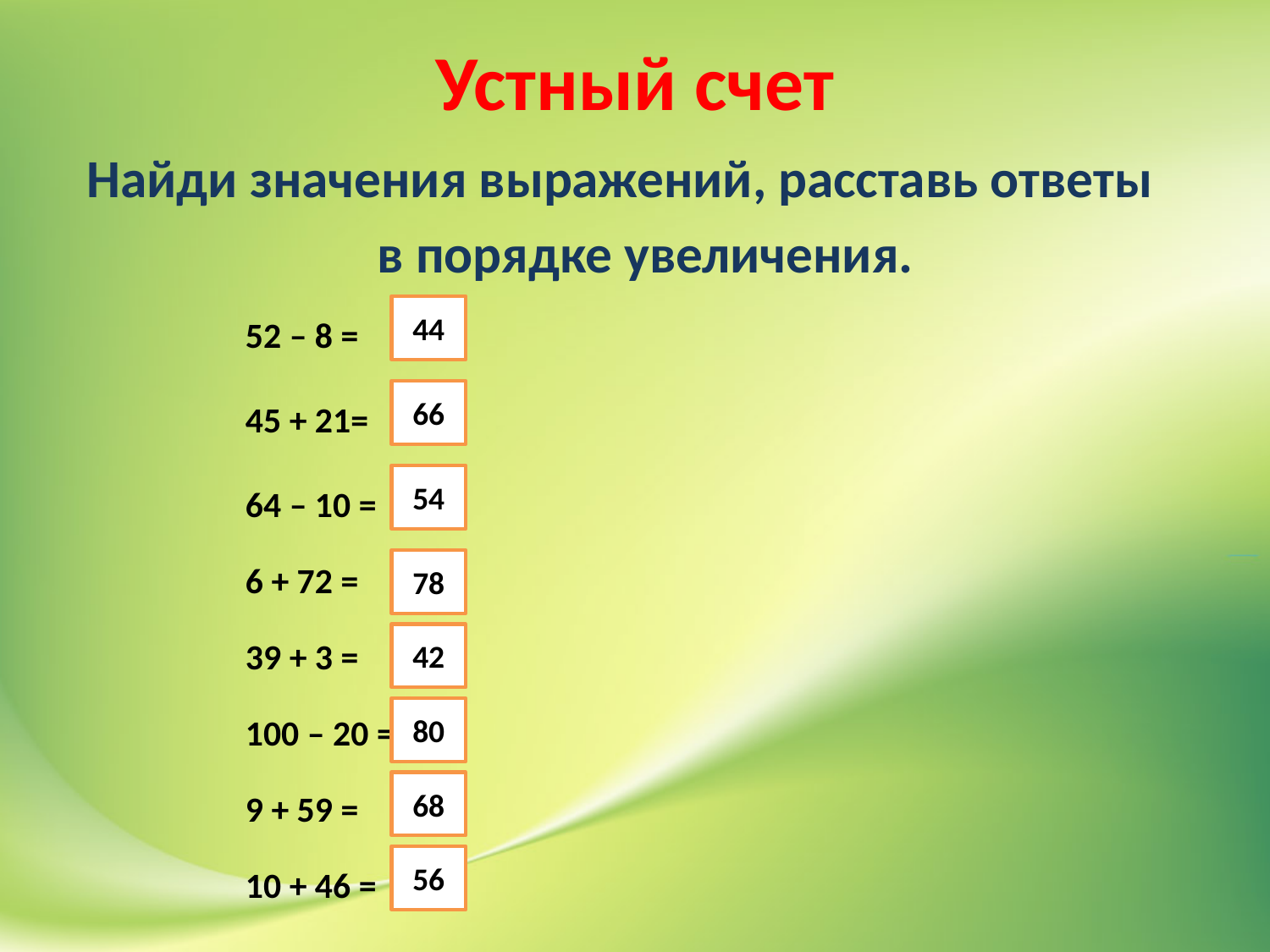

# Устный счет
Найди значения выражений, расставь ответы
в порядке увеличения.

44
52 – 8 =

45 + 21=

64 – 10 =

6 + 72 =

39 + 3 =

100 – 20 =

9 + 59 =

10 + 46 =
66
54
78
42
80
68
56